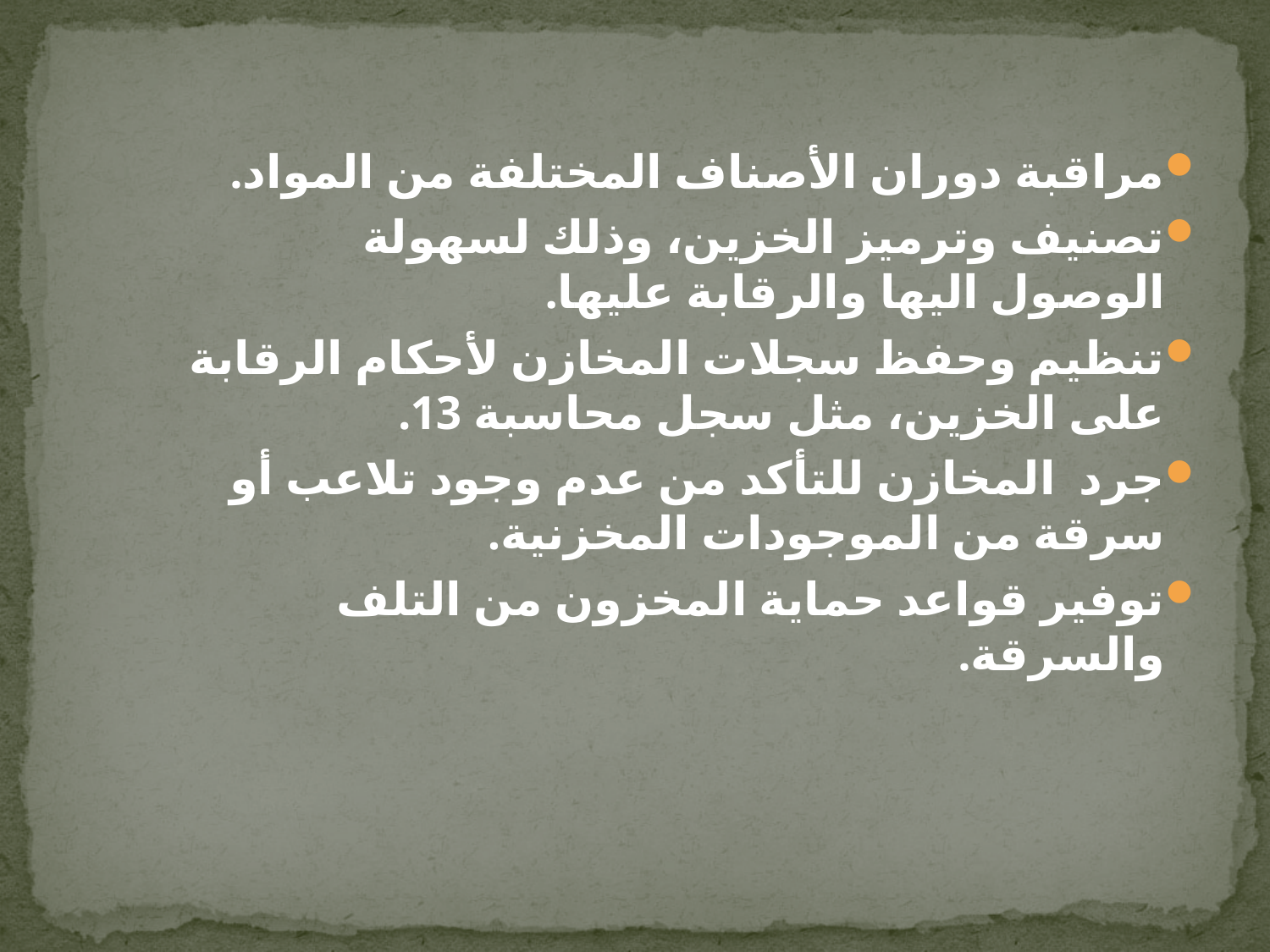

#
مراقبة دوران الأصناف المختلفة من المواد.
تصنيف وترميز الخزين، وذلك لسهولة الوصول اليها والرقابة عليها.
تنظيم وحفظ سجلات المخازن لأحكام الرقابة على الخزين، مثل سجل محاسبة 13.
جرد  المخازن للتأكد من عدم وجود تلاعب أو سرقة من الموجودات المخزنية.
توفير قواعد حماية المخزون من التلف والسرقة.